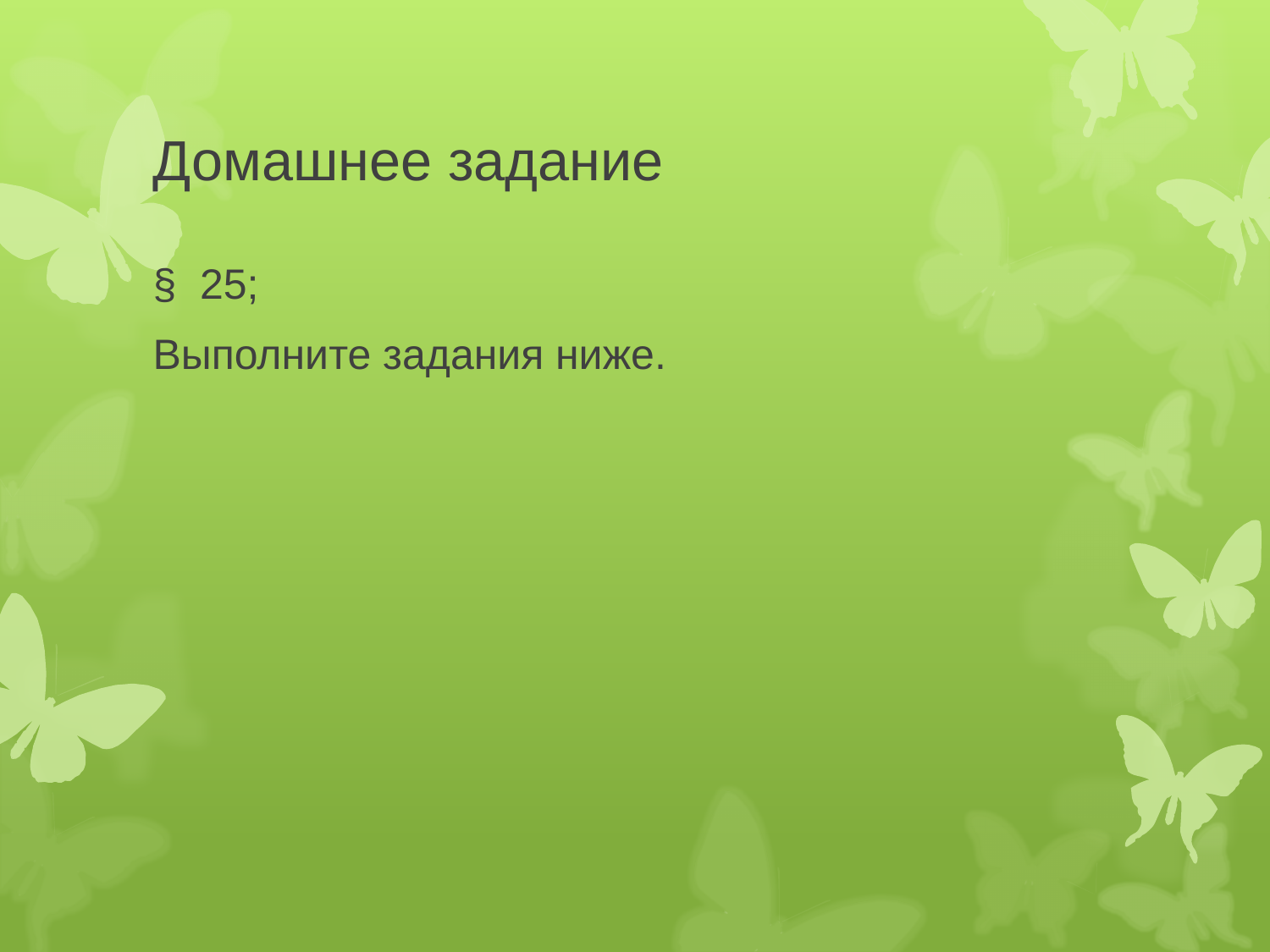

# Домашнее задание
§  25;
Выполните задания ниже.